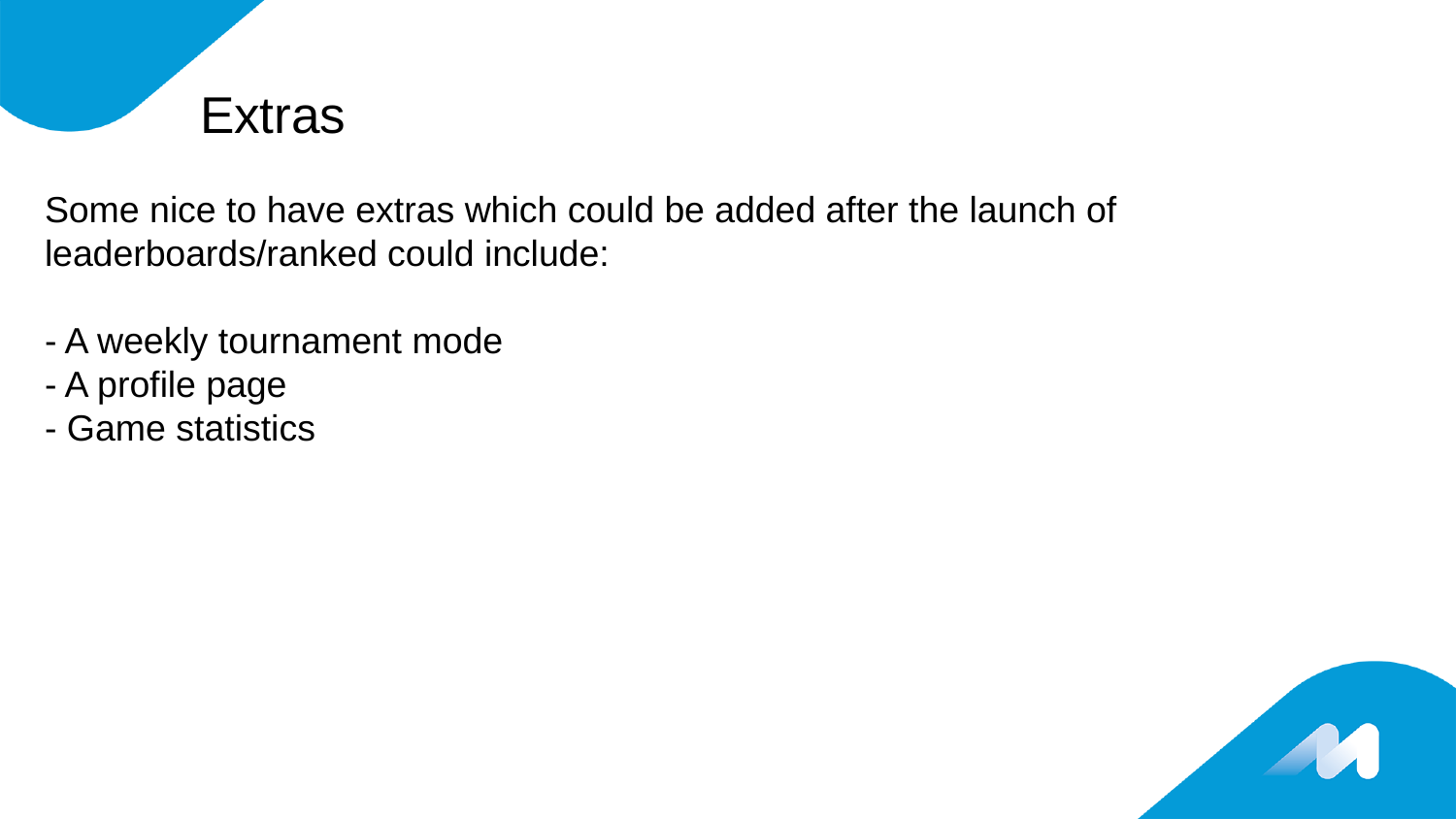

# Extras
Some nice to have extras which could be added after the launch of leaderboards/ranked could include:
- A weekly tournament mode
- A profile page
- Game statistics